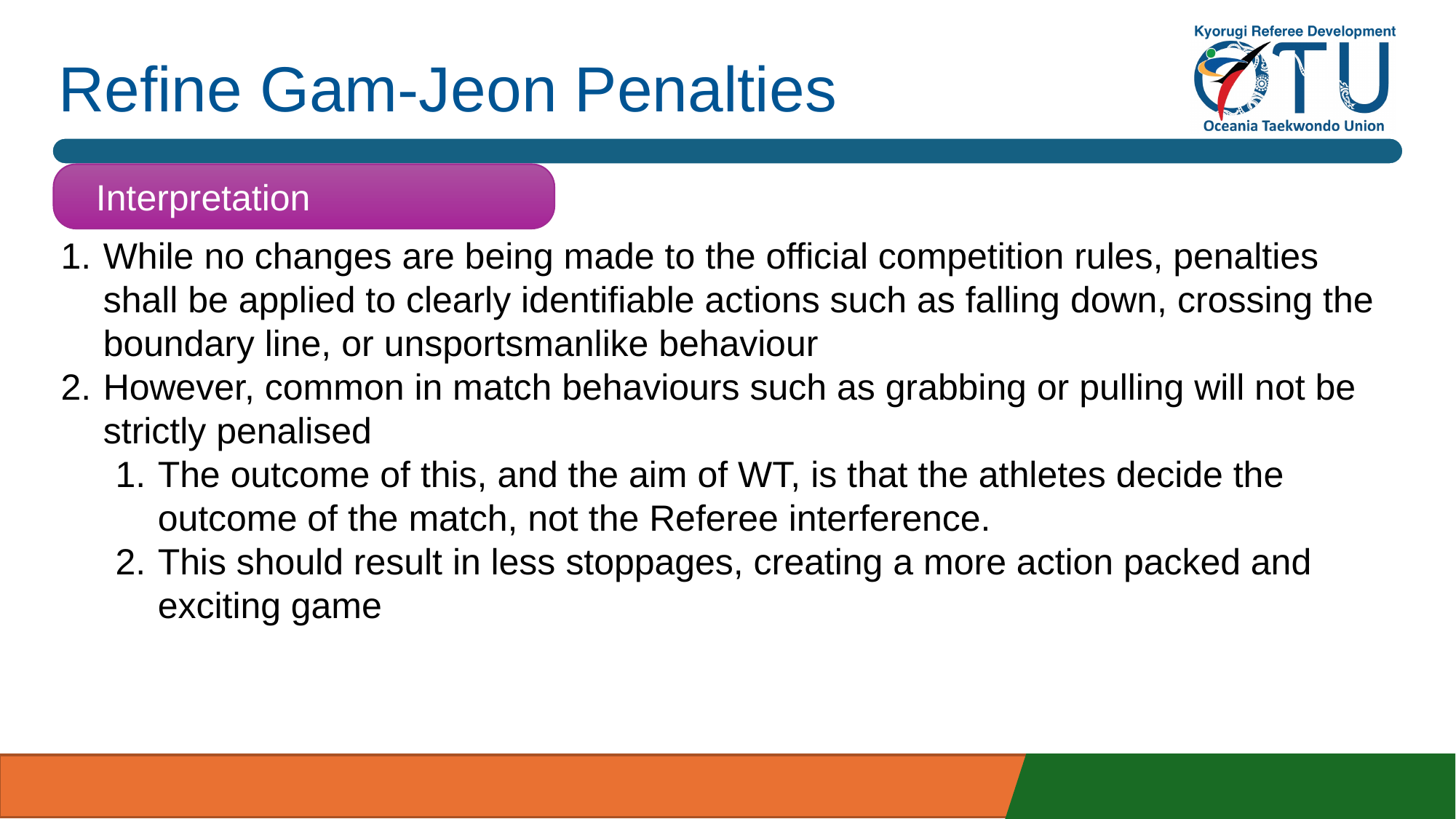

# Refine Gam-Jeon Penalties
Interpretation
While no changes are being made to the official competition rules, penalties shall be applied to clearly identifiable actions such as falling down, crossing the boundary line, or unsportsmanlike behaviour
However, common in match behaviours such as grabbing or pulling will not be strictly penalised
The outcome of this, and the aim of WT, is that the athletes decide the outcome of the match, not the Referee interference.
This should result in less stoppages, creating a more action packed and exciting game